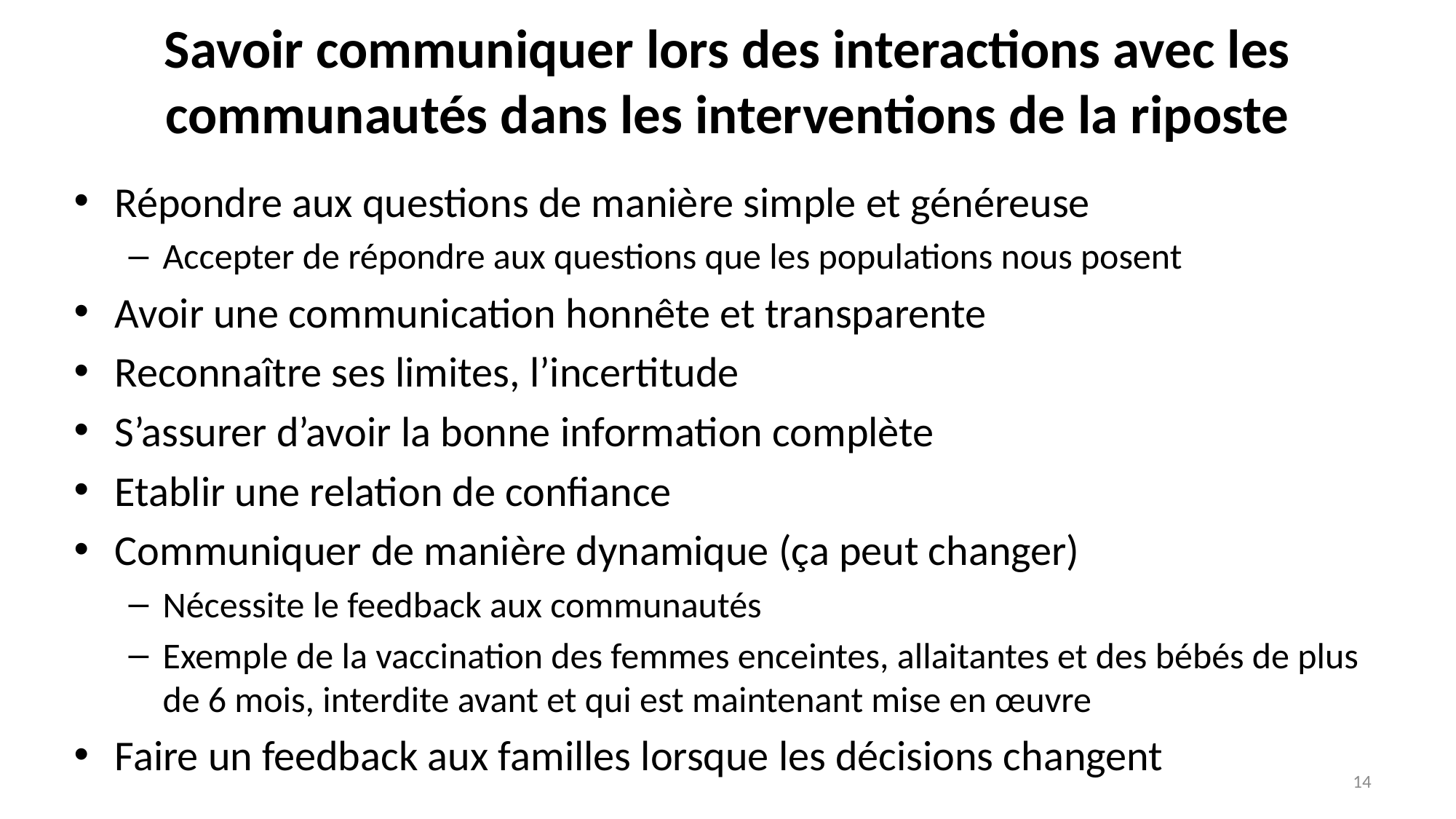

# Savoir communiquer lors des interactions avec les communautés dans les interventions de la riposte
Répondre aux questions de manière simple et généreuse
Accepter de répondre aux questions que les populations nous posent
Avoir une communication honnête et transparente
Reconnaître ses limites, l’incertitude
S’assurer d’avoir la bonne information complète
Etablir une relation de confiance
Communiquer de manière dynamique (ça peut changer)
Nécessite le feedback aux communautés
Exemple de la vaccination des femmes enceintes, allaitantes et des bébés de plus de 6 mois, interdite avant et qui est maintenant mise en œuvre
Faire un feedback aux familles lorsque les décisions changent
14